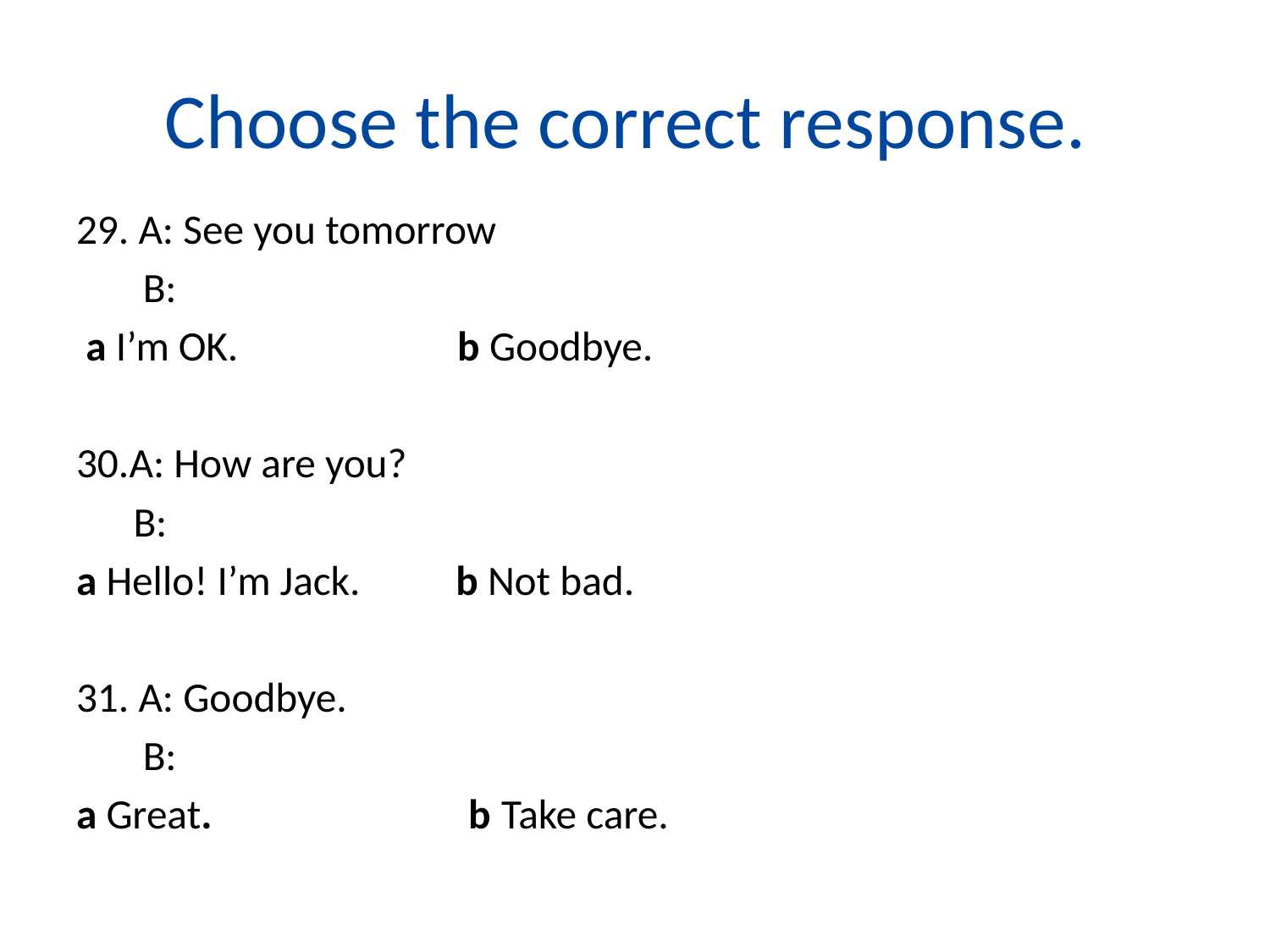

# Choose the correct response.
29. A: See you tomorrow
       B:
 a I’m OK.                       b Goodbye.

30.A: How are you?
      B:
a Hello! I’m Jack.          b Not bad.

31. A: Goodbye.
       B:
a Great.                           b Take care.